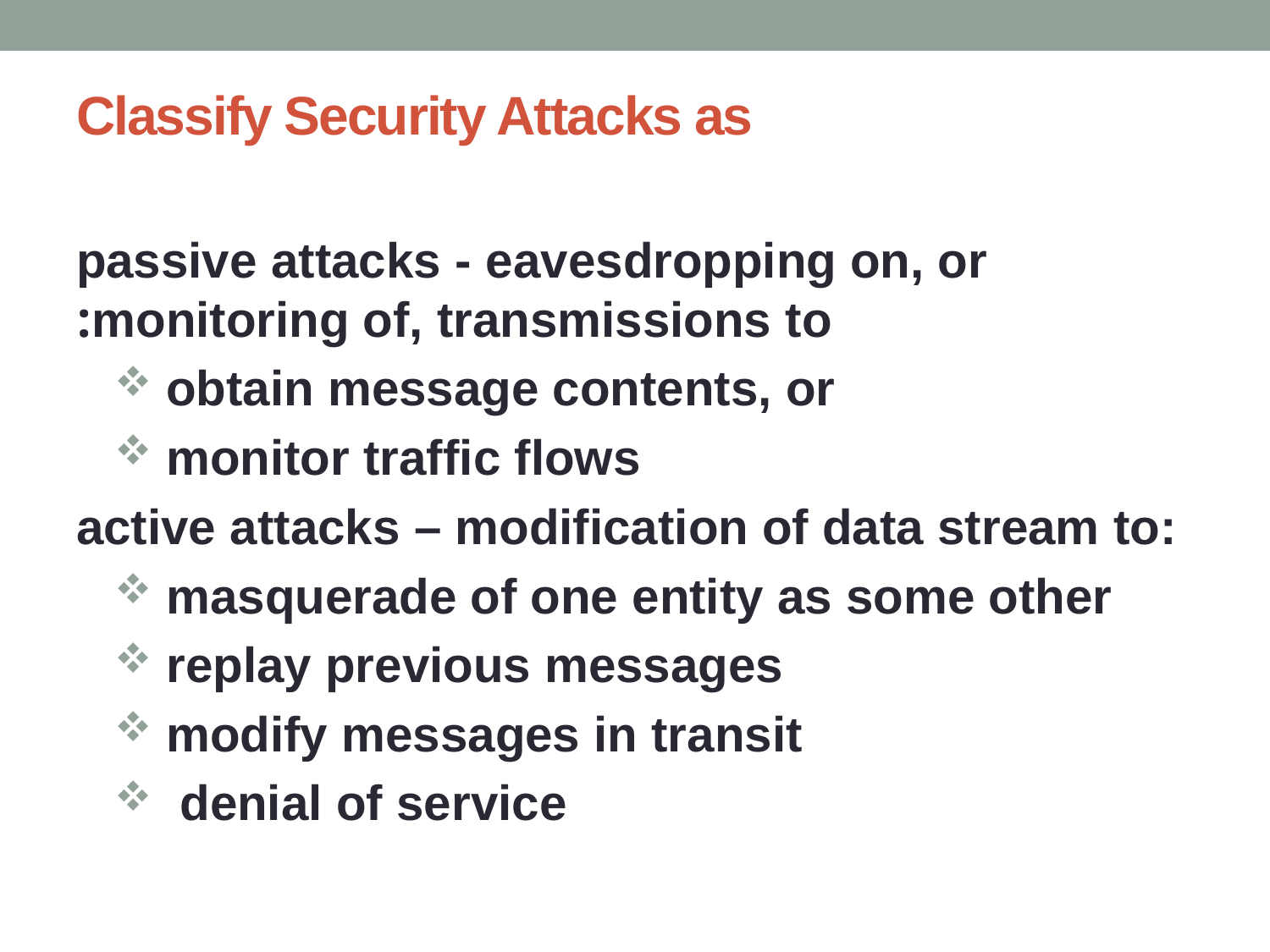

# Classify Security Attacks as
passive attacks - eavesdropping on, or monitoring of, transmissions to:
 obtain message contents, or
 monitor traffic flows
active attacks – modification of data stream to:
 masquerade of one entity as some other
 replay previous messages
 modify messages in transit
  denial of service